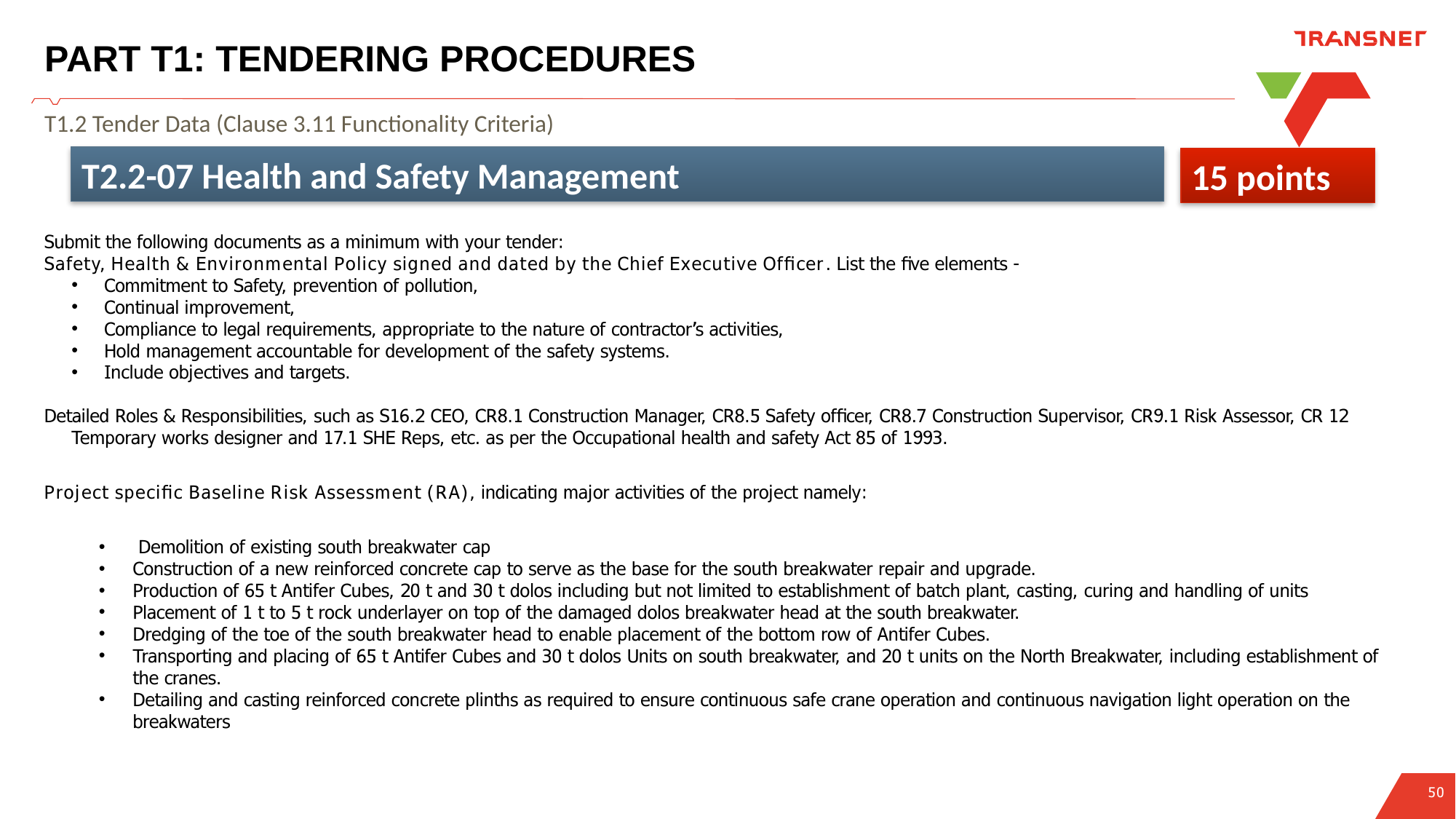

# PART T1: TENDERING PROCEDURES
T1.2 Tender Data (Clause 3.11 Functionality Criteria)
T2.2-07 Health and Safety Management
15 points
Submit the following documents as a minimum with your tender:
Safety, Health & Environmental Policy signed and dated by the Chief Executive Officer. List the five elements -
Commitment to Safety, prevention of pollution,
Continual improvement,
Compliance to legal requirements, appropriate to the nature of contractor’s activities,
Hold management accountable for development of the safety systems.
Include objectives and targets.

Detailed Roles & Responsibilities, such as S16.2 CEO, CR8.1 Construction Manager, CR8.5 Safety officer, CR8.7 Construction Supervisor, CR9.1 Risk Assessor, CR 12 Temporary works designer and 17.1 SHE Reps, etc. as per the Occupational health and safety Act 85 of 1993.

Project specific Baseline Risk Assessment (RA), indicating major activities of the project namely:

 Demolition of existing south breakwater cap
Construction of a new reinforced concrete cap to serve as the base for the south breakwater repair and upgrade.
Production of 65 t Antifer Cubes, 20 t and 30 t dolos including but not limited to establishment of batch plant, casting, curing and handling of units
Placement of 1 t to 5 t rock underlayer on top of the damaged dolos breakwater head at the south breakwater.
Dredging of the toe of the south breakwater head to enable placement of the bottom row of Antifer Cubes.
Transporting and placing of 65 t Antifer Cubes and 30 t dolos Units on south breakwater, and 20 t units on the North Breakwater, including establishment of the cranes.
Detailing and casting reinforced concrete plinths as required to ensure continuous safe crane operation and continuous navigation light operation on the breakwaters

55 points
30 points
10 points
Q&A